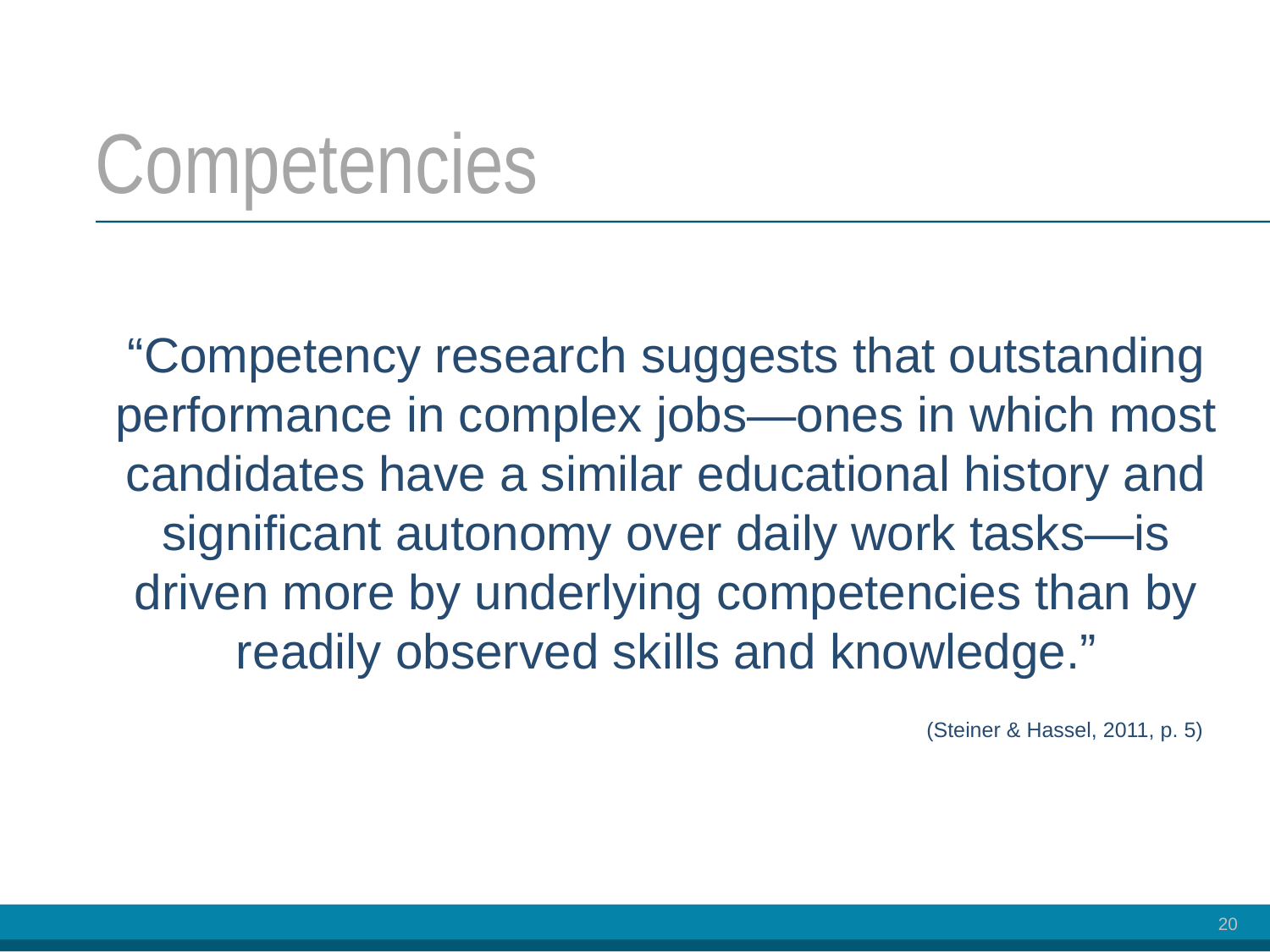

# Competencies

“Competency research suggests that outstanding performance in complex jobs—ones in which most candidates have a similar educational history and significant autonomy over daily work tasks—is driven more by underlying competencies than by readily observed skills and knowledge.”
(Steiner & Hassel, 2011, p. 5)
20